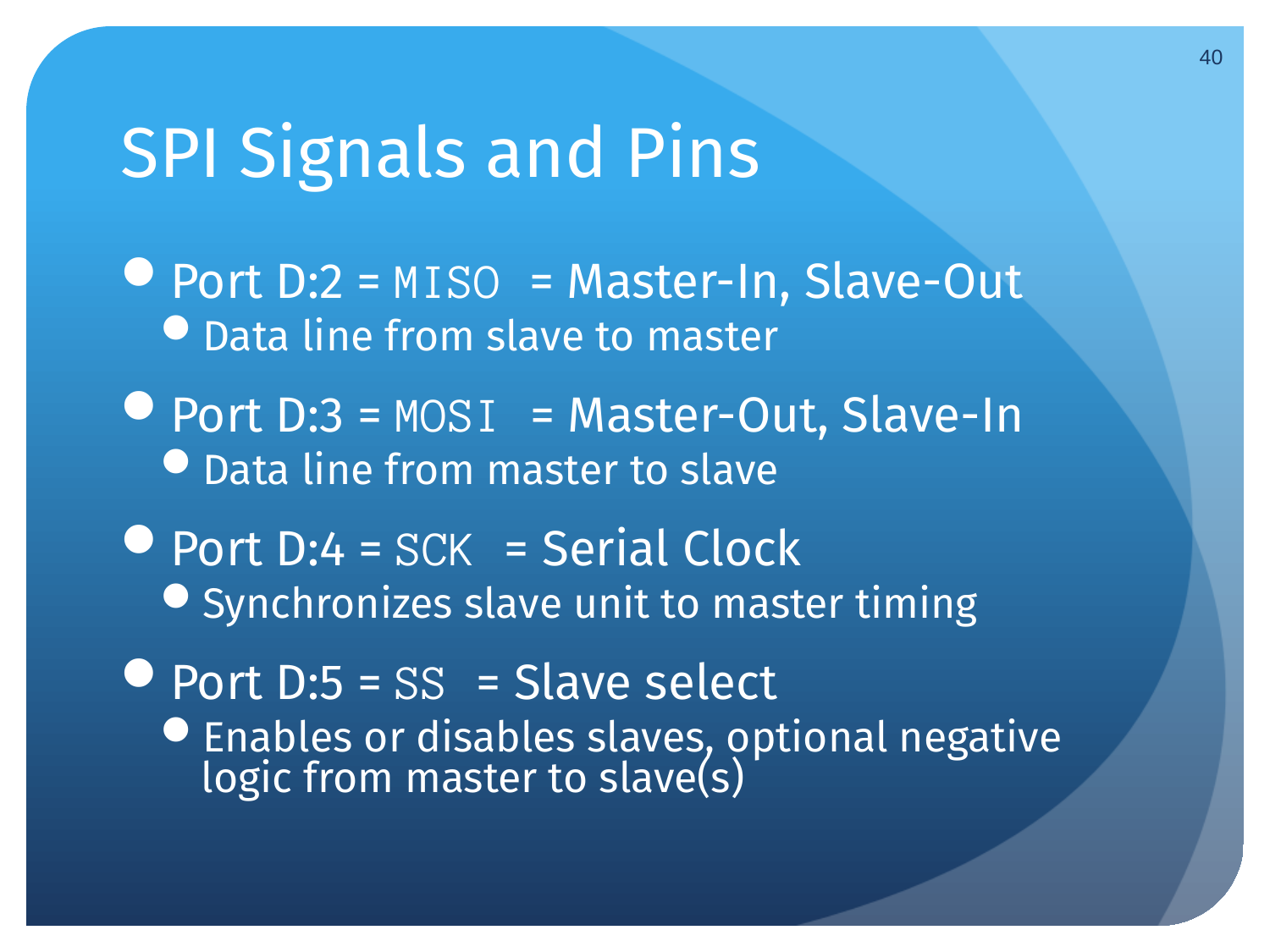

40
# SPI Signals and Pins
Port D:2 = MISO = Master-In, Slave-Out
Data line from slave to master
Port D:3 = MOSI = Master-Out, Slave-In
Data line from master to slave
Port D:4 = SCK = Serial Clock
Synchronizes slave unit to master timing
Port D:5 = SS = Slave select
Enables or disables slaves, optional negative logic from master to slave(s)